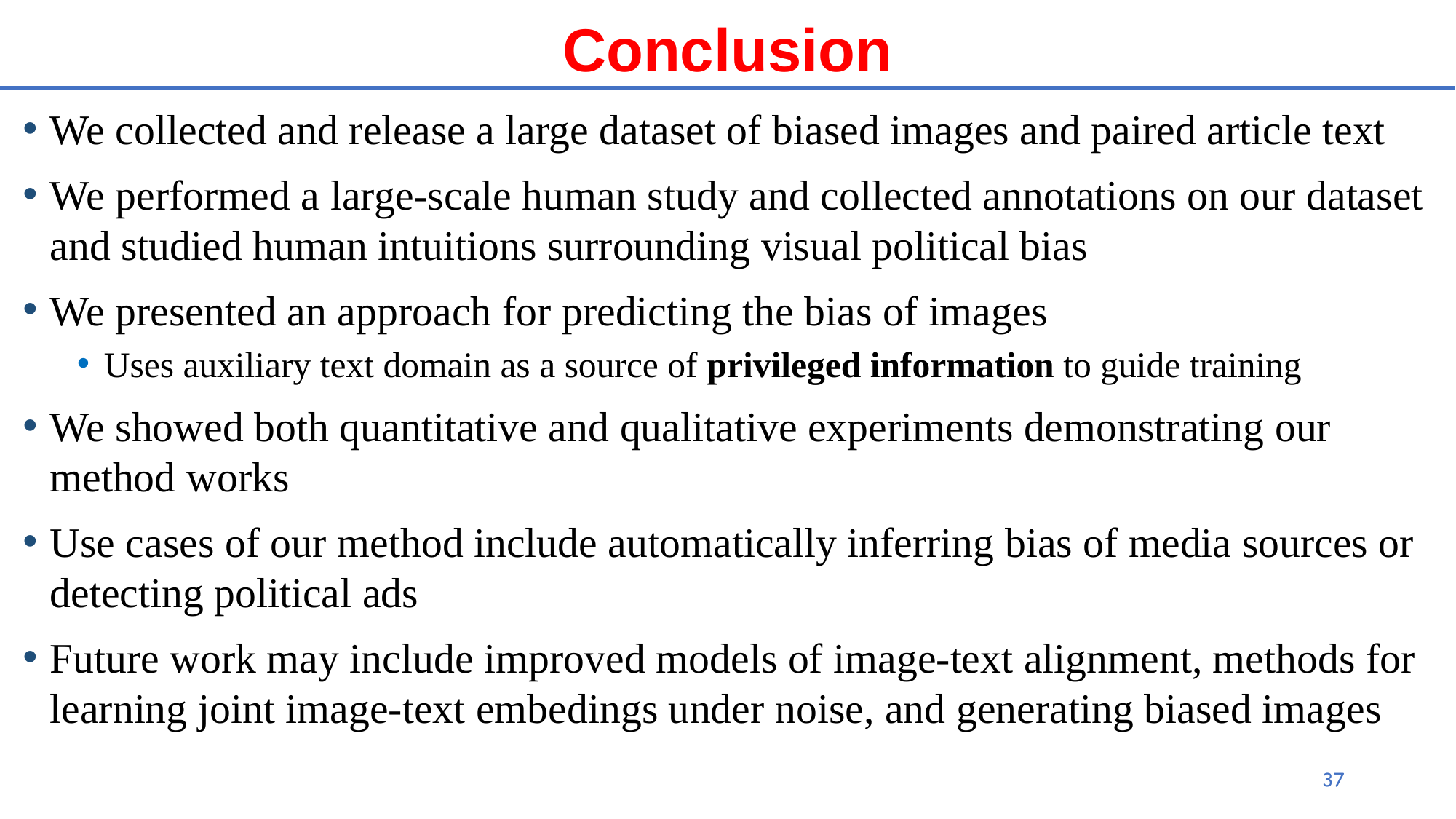

# Conclusion
We collected and release a large dataset of biased images and paired article text
We performed a large-scale human study and collected annotations on our dataset and studied human intuitions surrounding visual political bias
We presented an approach for predicting the bias of images
Uses auxiliary text domain as a source of privileged information to guide training
We showed both quantitative and qualitative experiments demonstrating our method works
Use cases of our method include automatically inferring bias of media sources or detecting political ads
Future work may include improved models of image-text alignment, methods for learning joint image-text embedings under noise, and generating biased images

37